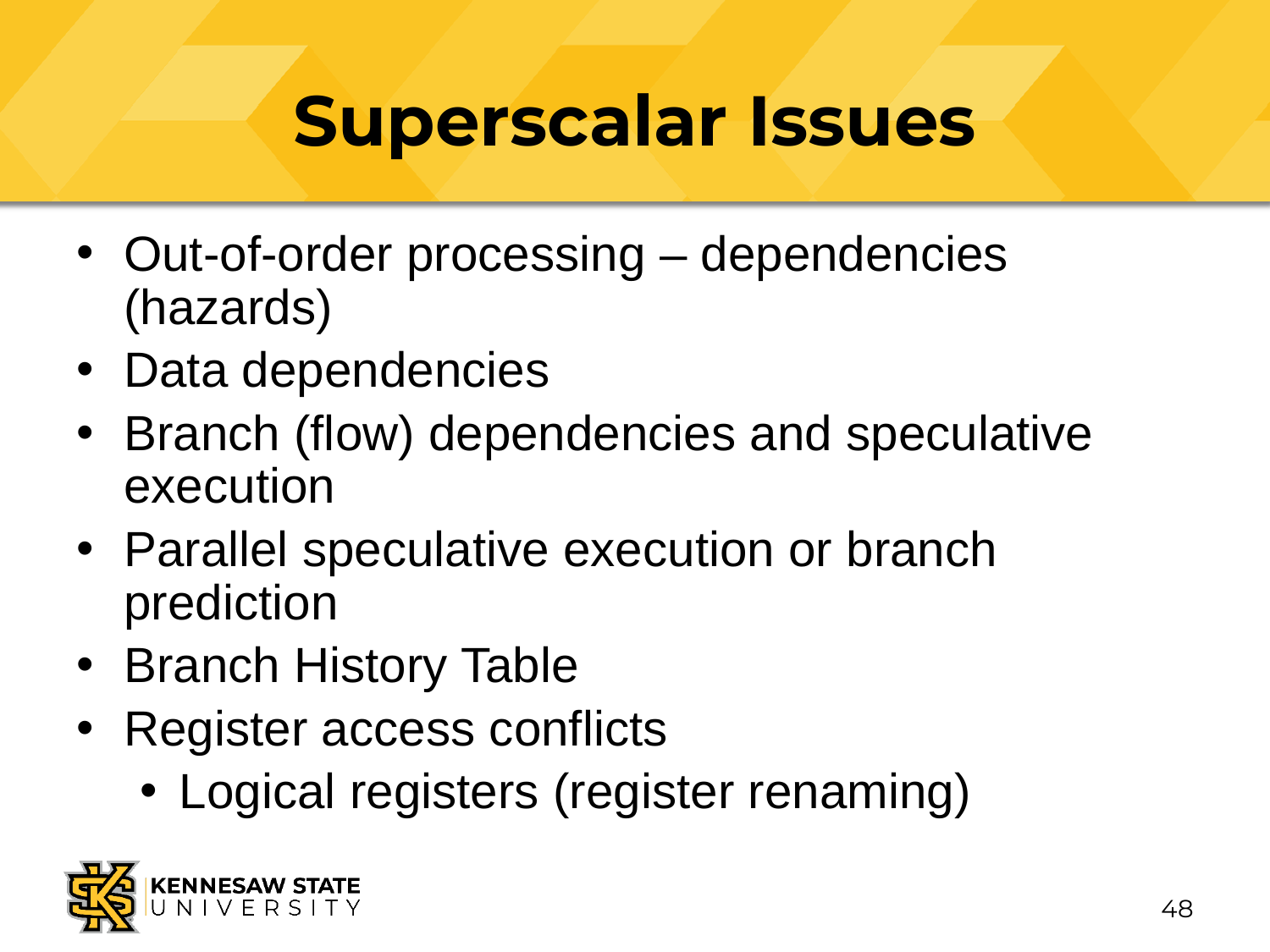

# Superscalar Issues
Out-of-order processing – dependencies (hazards)
Data dependencies
Branch (flow) dependencies and speculative execution
Parallel speculative execution or branch prediction
Branch History Table
Register access conflicts
Logical registers (register renaming)

48